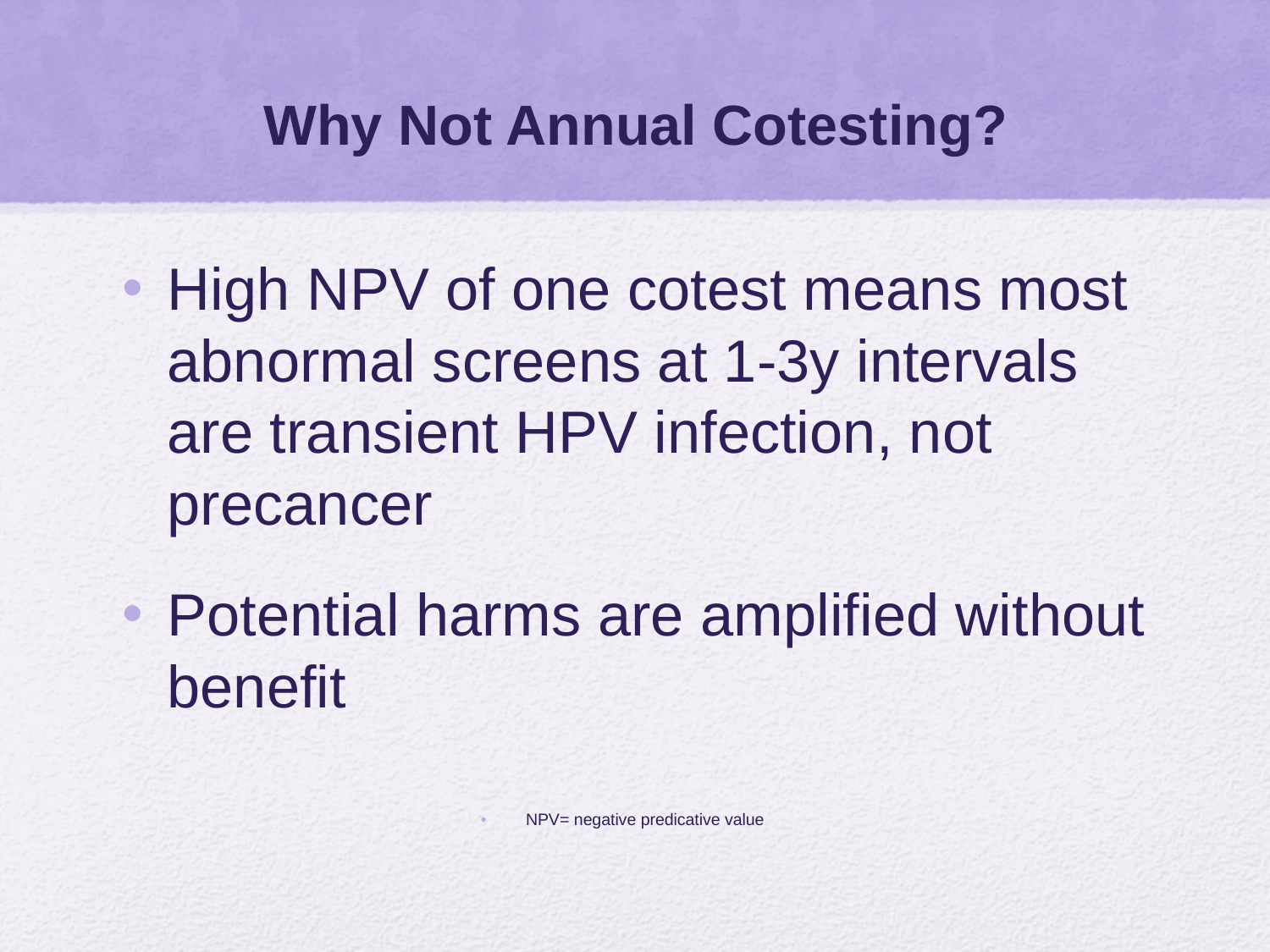

# Why Not Annual Cotesting?
High NPV of one cotest means most abnormal screens at 1-3y intervals are transient HPV infection, not precancer
Potential harms are amplified without benefit

NPV= negative predicative value